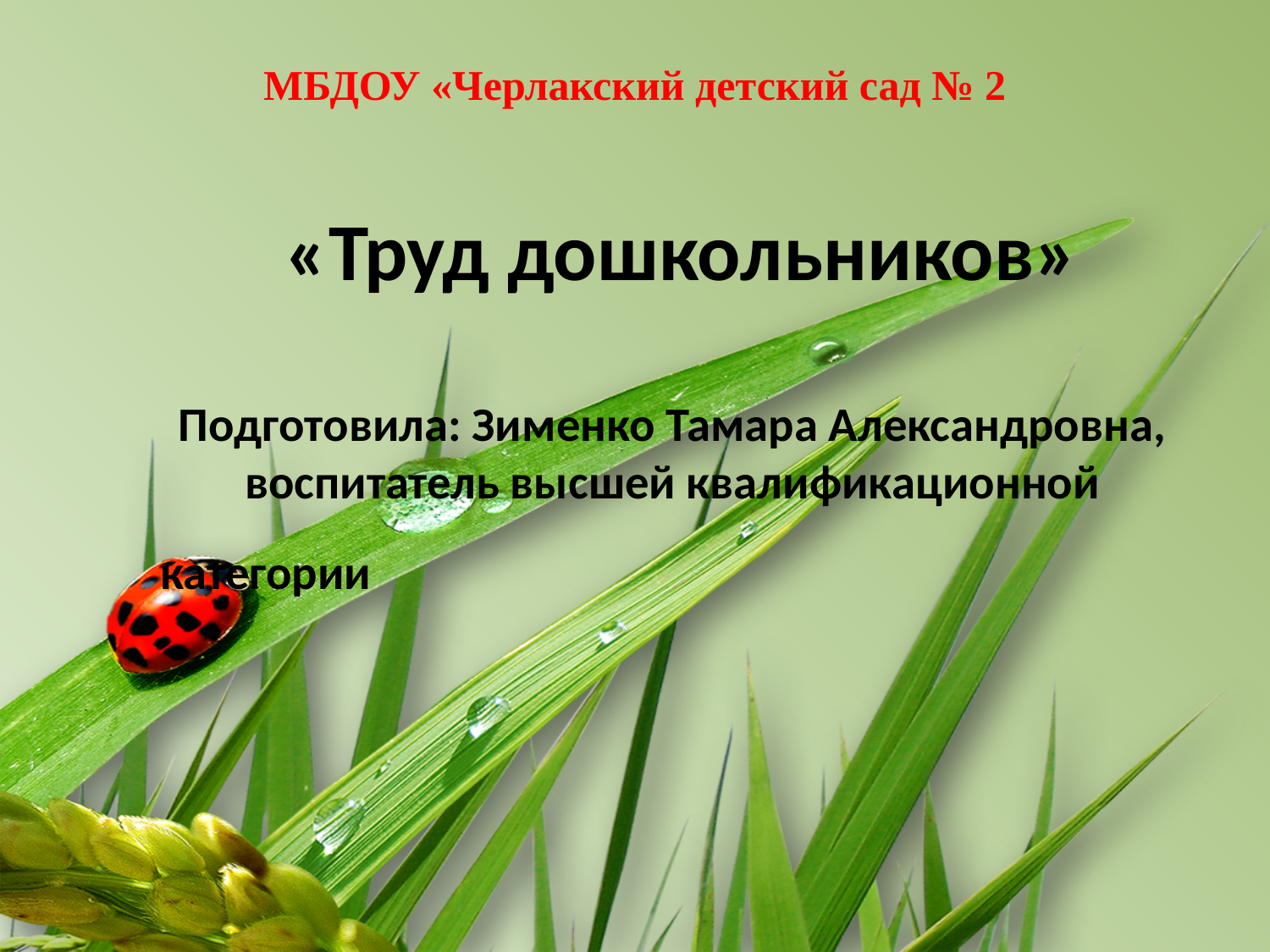

МБДОУ «Черлакский детский сад № 2
# «Труд дошкольников» Подготовила: Зименко Тамара Александровна, воспитатель высшей квалификационной категории